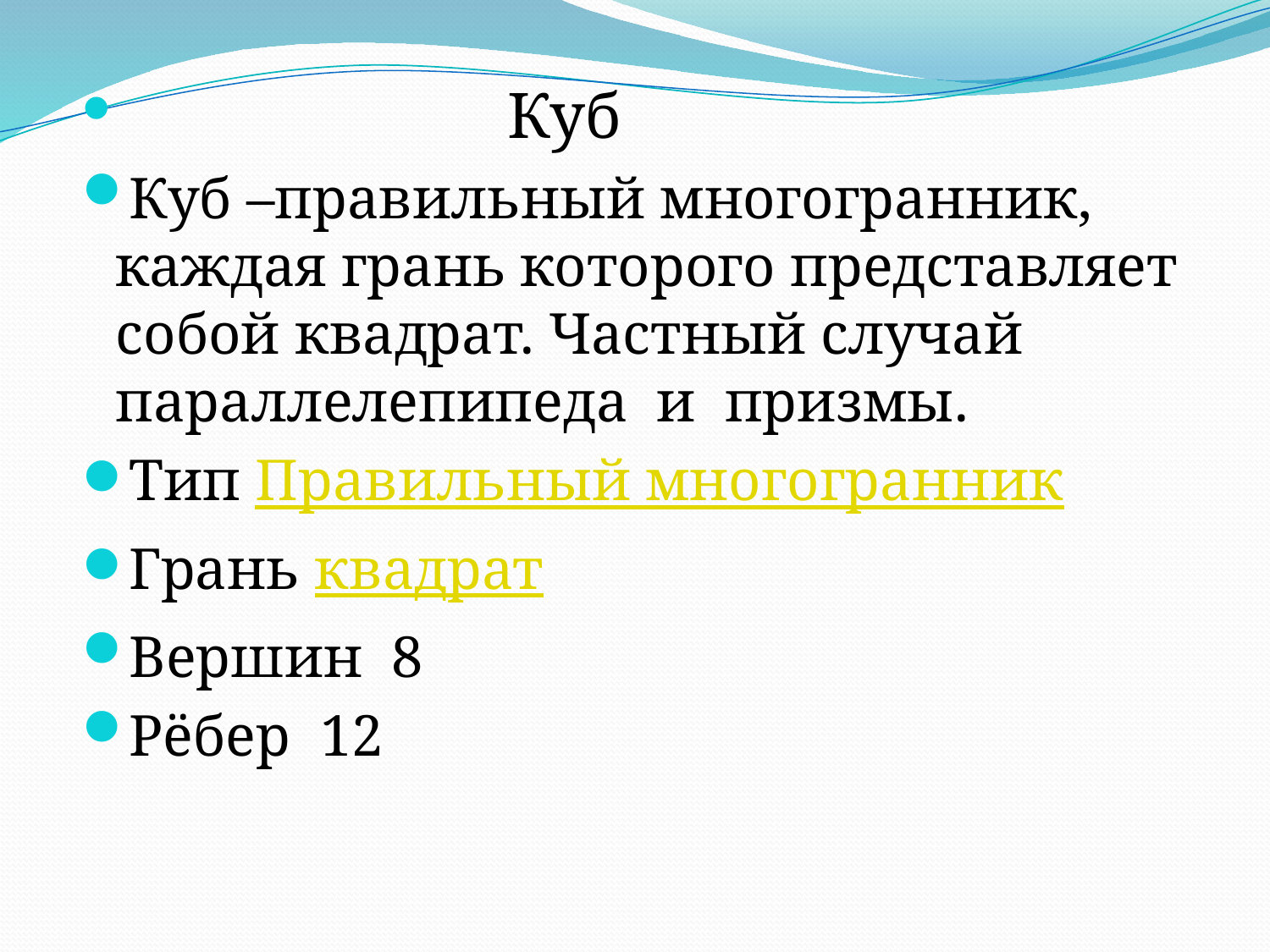

Куб
Куб –правильный многогранник, каждая грань которого представляет собой квадрат. Частный случай параллелепипеда  и  призмы.
Тип Правильный многогранник
Грань квадрат
Вершин  8
Рёбер  12